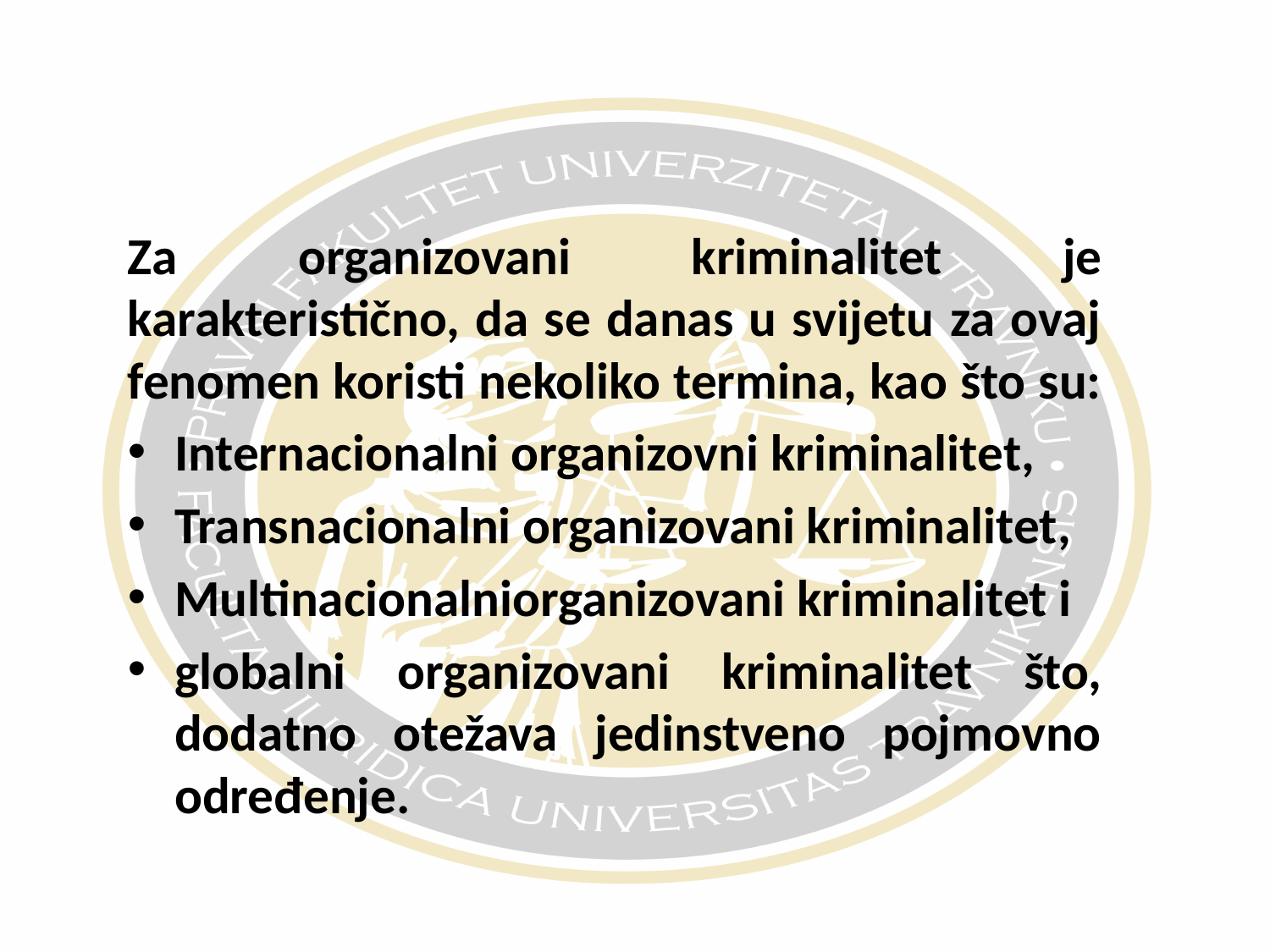

#
Za organizovani kriminalitet je karakteristično, da se danas u svijetu za ovaj fenomen koristi nekoliko termina, kao što su:
Internacionalni organizovni kriminalitet,
Transnacionalni organizovani kriminalitet,
Multinacionalniorganizovani kriminalitet i
globalni organizovani kriminalitet što, dodatno otežava jedinstveno pojmovno određenje.